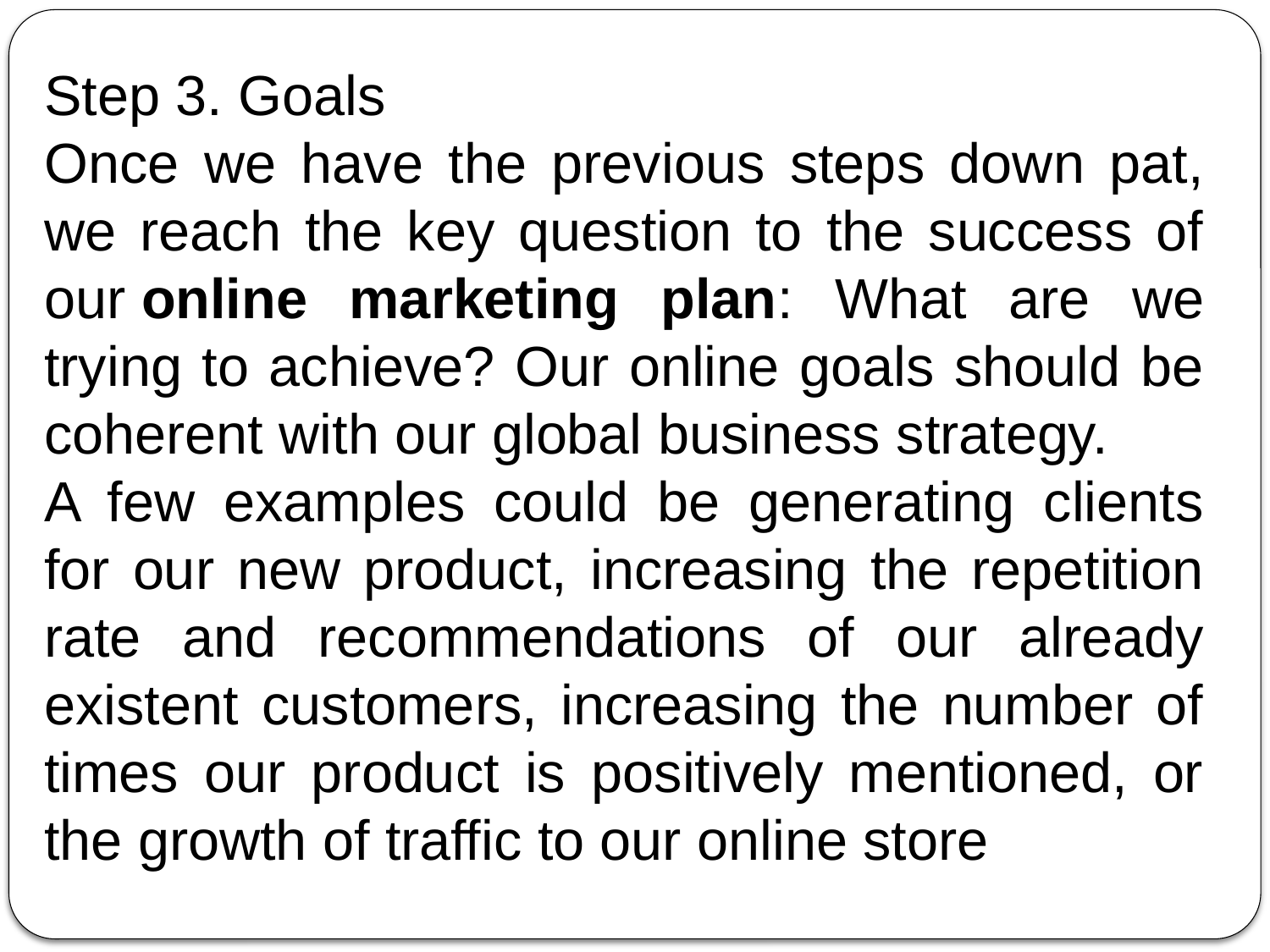

Step 3. Goals
Once we have the previous steps down pat, we reach the key question to the success of our online marketing plan: What are we trying to achieve? Our online goals should be coherent with our global business strategy.
A few examples could be generating clients for our new product, increasing the repetition rate and recommendations of our already existent customers, increasing the number of times our product is positively mentioned, or the growth of traffic to our online store